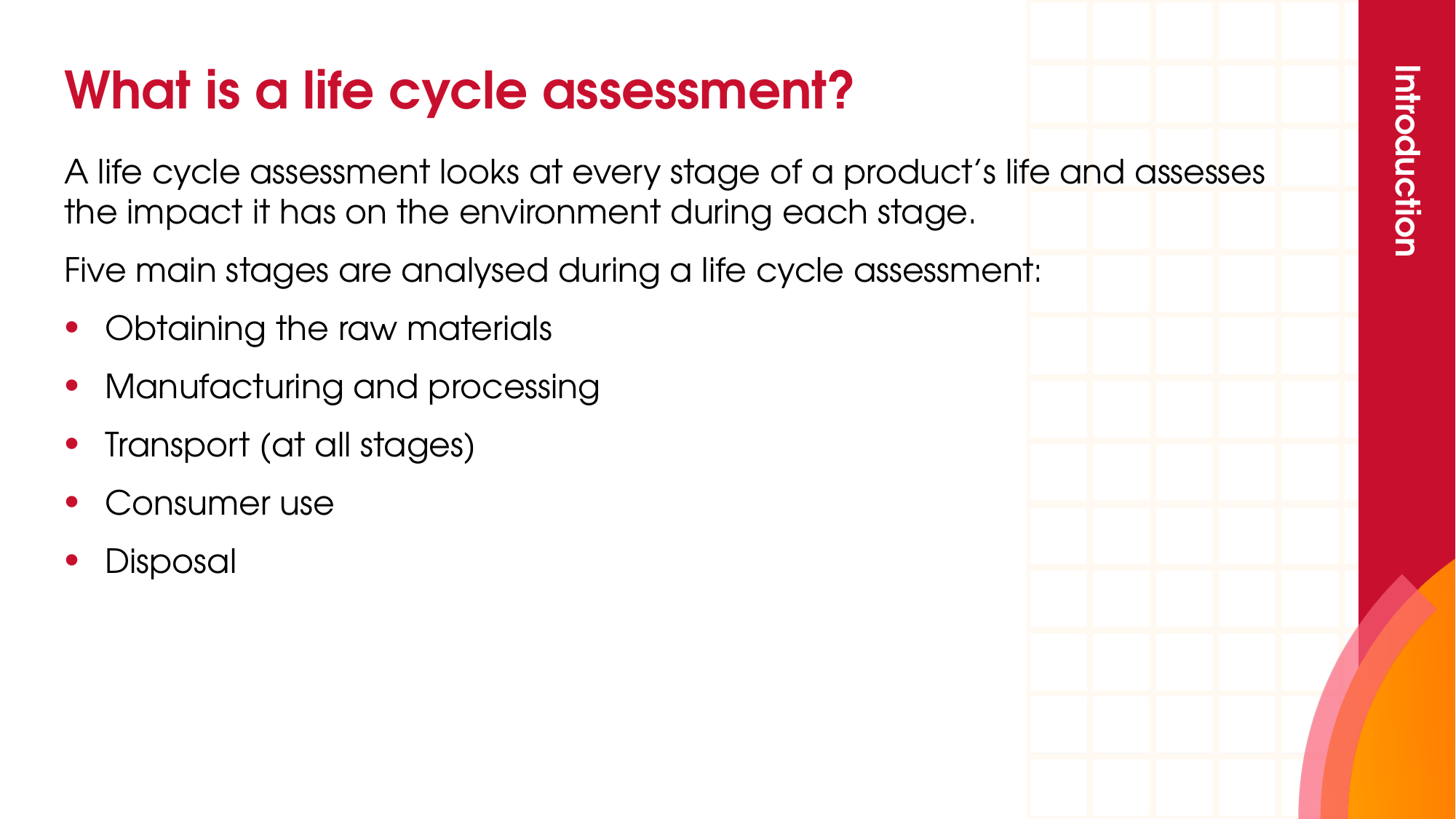

# What is a life cycle assessment?
Introduction
A life cycle assessment looks at every stage of a product’s life and assesses the impact it has on the environment during each stage.
Five main stages are analysed during a life cycle assessment:
Obtaining the raw materials
Manufacturing and processing
Transport (at all stages)
Consumer use
Disposal